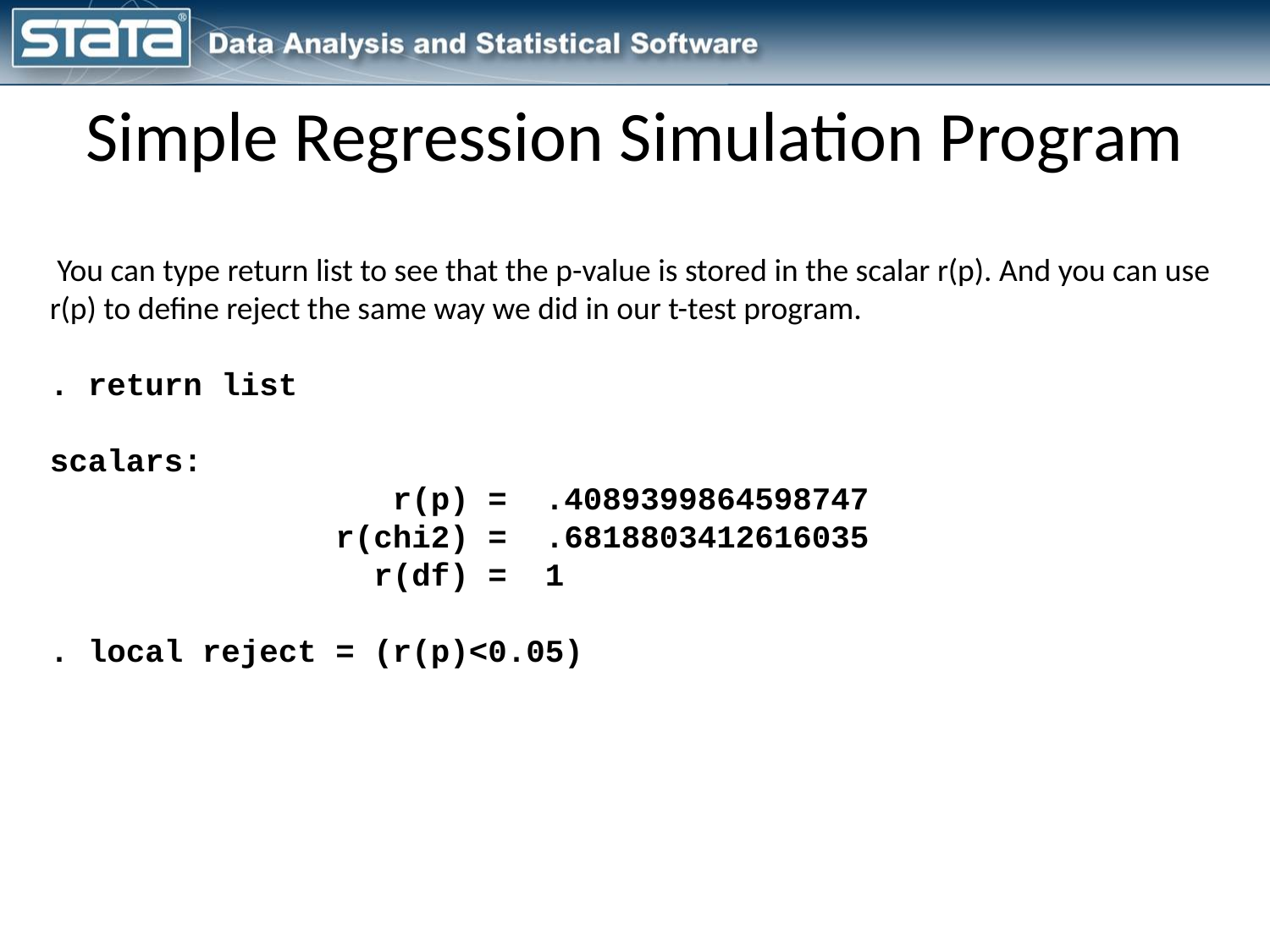

Simple Regression Simulation Program
 You can type return list to see that the p-value is stored in the scalar r(p). And you can use r(p) to define reject the same way we did in our t-test program.

. return list

scalars:
                  r(p) =  .4089399864598747
               r(chi2) =  .6818803412616035
                 r(df) =  1

. local reject = (r(p)<0.05)